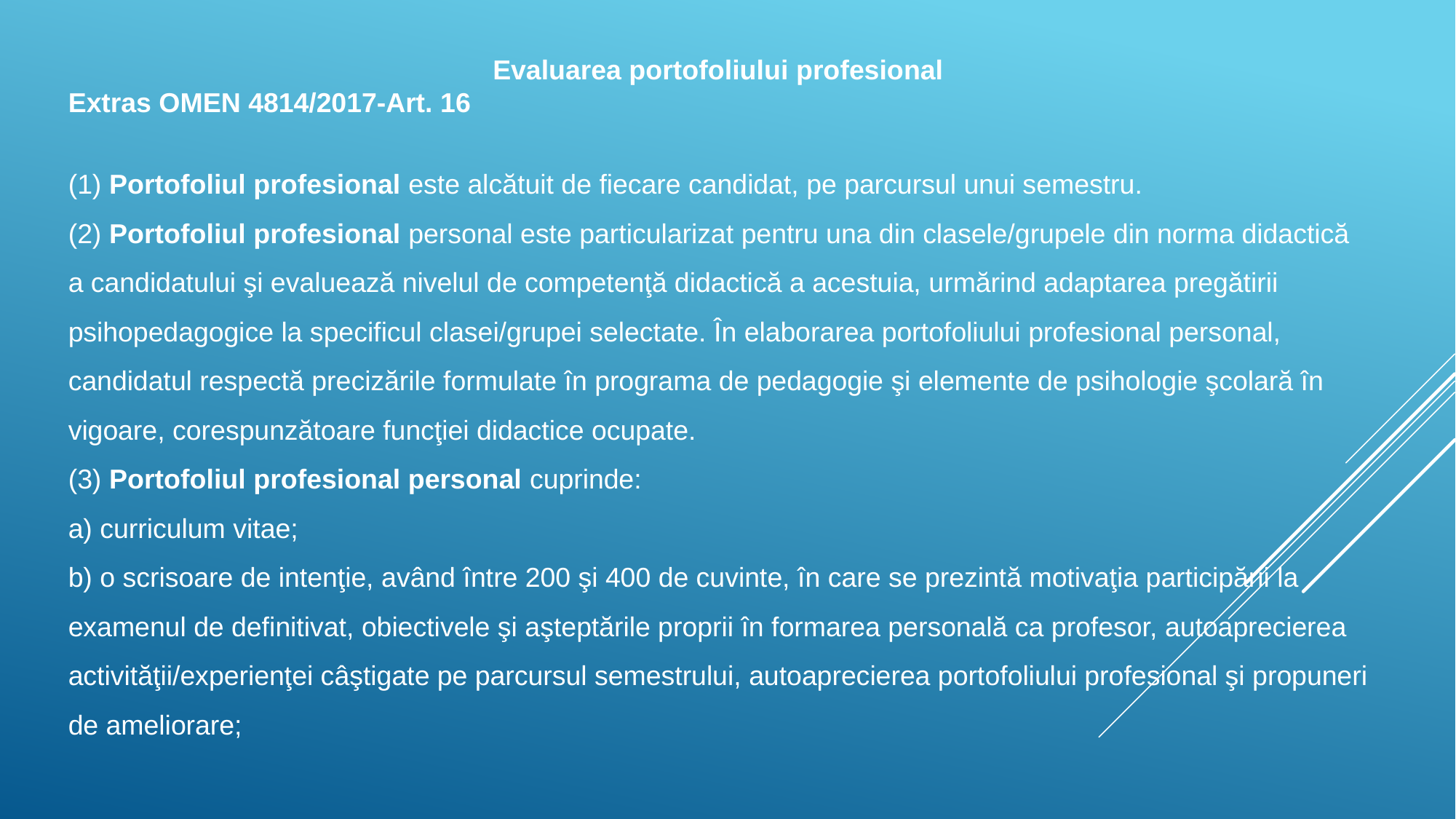

Evaluarea portofoliului profesional
Extras OMEN 4814/2017-Art. 16

(1) Portofoliul profesional este alcătuit de fiecare candidat, pe parcursul unui semestru.
(2) Portofoliul profesional personal este particularizat pentru una din clasele/grupele din norma didactică a candidatului şi evaluează nivelul de competenţă didactică a acestuia, urmărind adaptarea pregătirii psihopedagogice la specificul clasei/grupei selectate. În elaborarea portofoliului profesional personal, candidatul respectă precizările formulate în programa de pedagogie şi elemente de psihologie şcolară în vigoare, corespunzătoare funcţiei didactice ocupate.
(3) Portofoliul profesional personal cuprinde:
a) curriculum vitae;
b) o scrisoare de intenţie, având între 200 şi 400 de cuvinte, în care se prezintă motivaţia participării la examenul de definitivat, obiectivele şi aşteptările proprii în formarea personală ca profesor, autoaprecierea activităţii/experienţei câştigate pe parcursul semestrului, autoaprecierea portofoliului profesional şi propuneri de ameliorare;